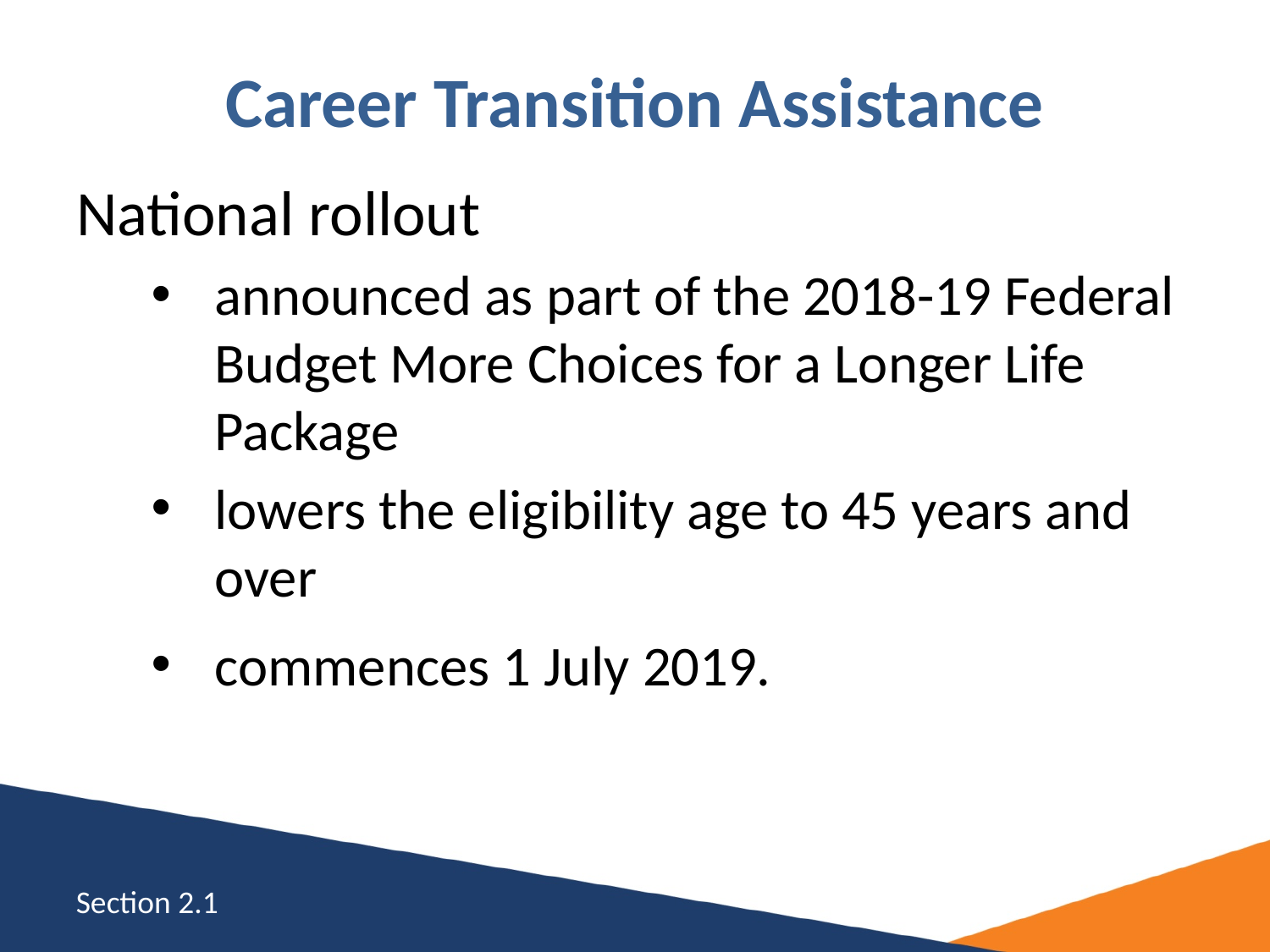

# Career Transition Assistance
National rollout
announced as part of the 2018-19 Federal Budget More Choices for a Longer Life Package
lowers the eligibility age to 45 years and over
commences 1 July 2019.
Section 2.1